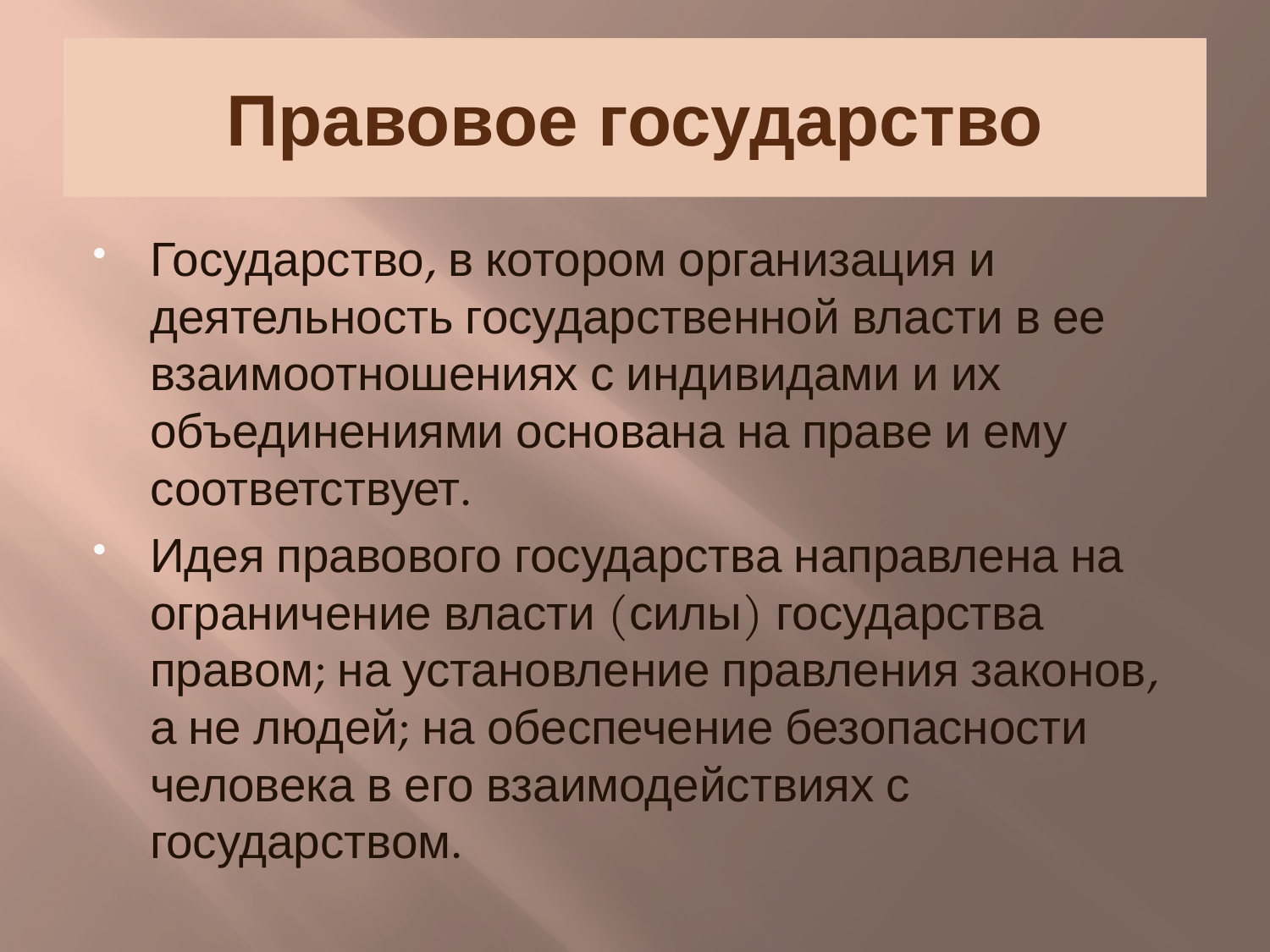

# Правовое государство
Государство, в котором организация и деятельность государственной власти в ее взаимоотношениях с индивидами и их объединениями основана на праве и ему соответствует.
Идея правового государства направлена на ограничение власти (силы) государства правом; на установление правления законов, а не людей; на обеспечение безопасности человека в его взаимодействиях с государством.